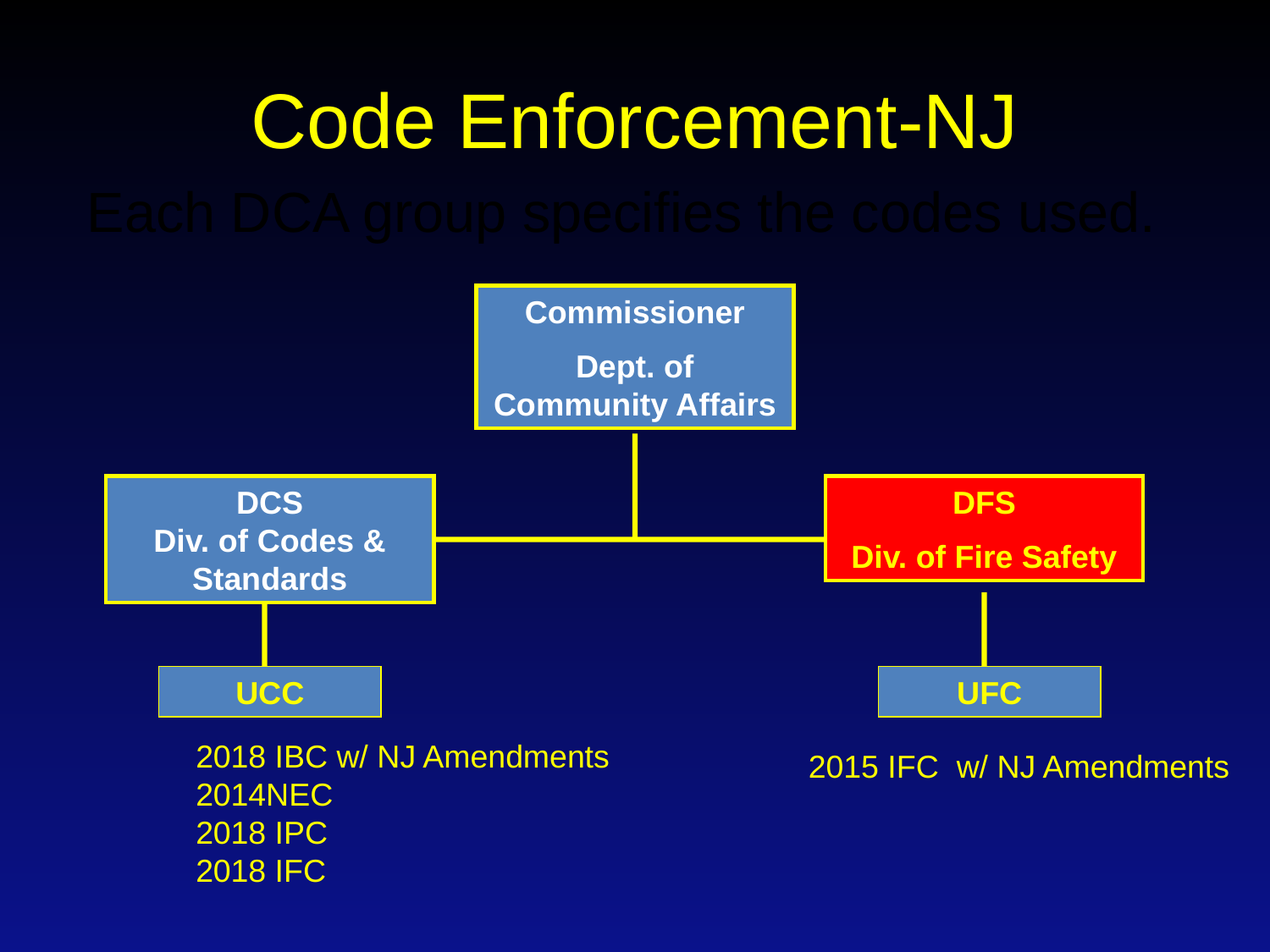

# Code Enforcement-NJ
Each DCA group specifies the codes used.
Commissioner
Dept. of Community Affairs

DCS
Div. of Codes & Standards
DFS
Div. of Fire Safety

UCC
UFC
2018 IBC w/ NJ Amendments
2014NEC
2018 IPC
2018 IFC
2015 IFC  w/ NJ Amendments